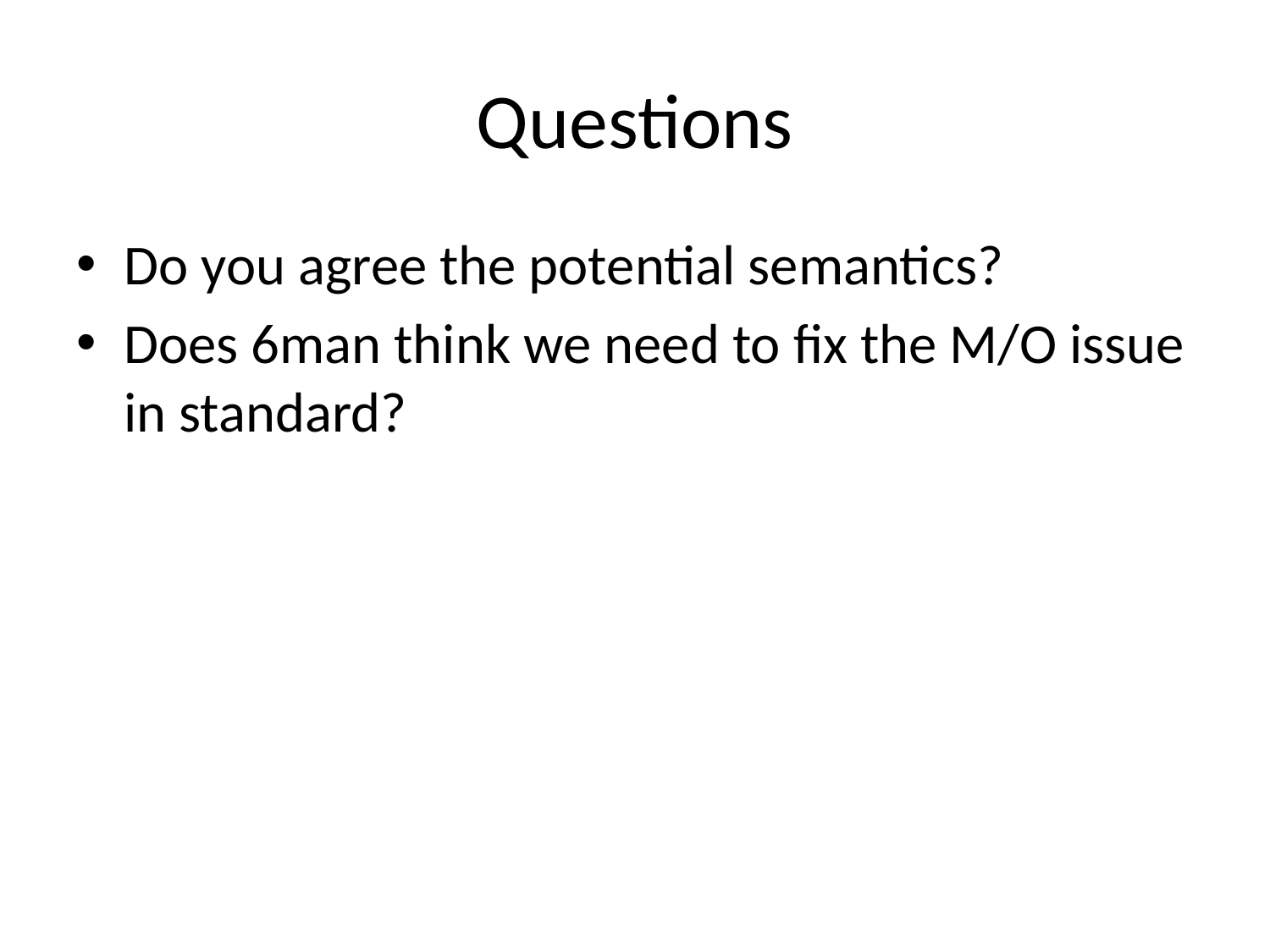

# Questions
Do you agree the potential semantics?
Does 6man think we need to fix the M/O issue in standard?